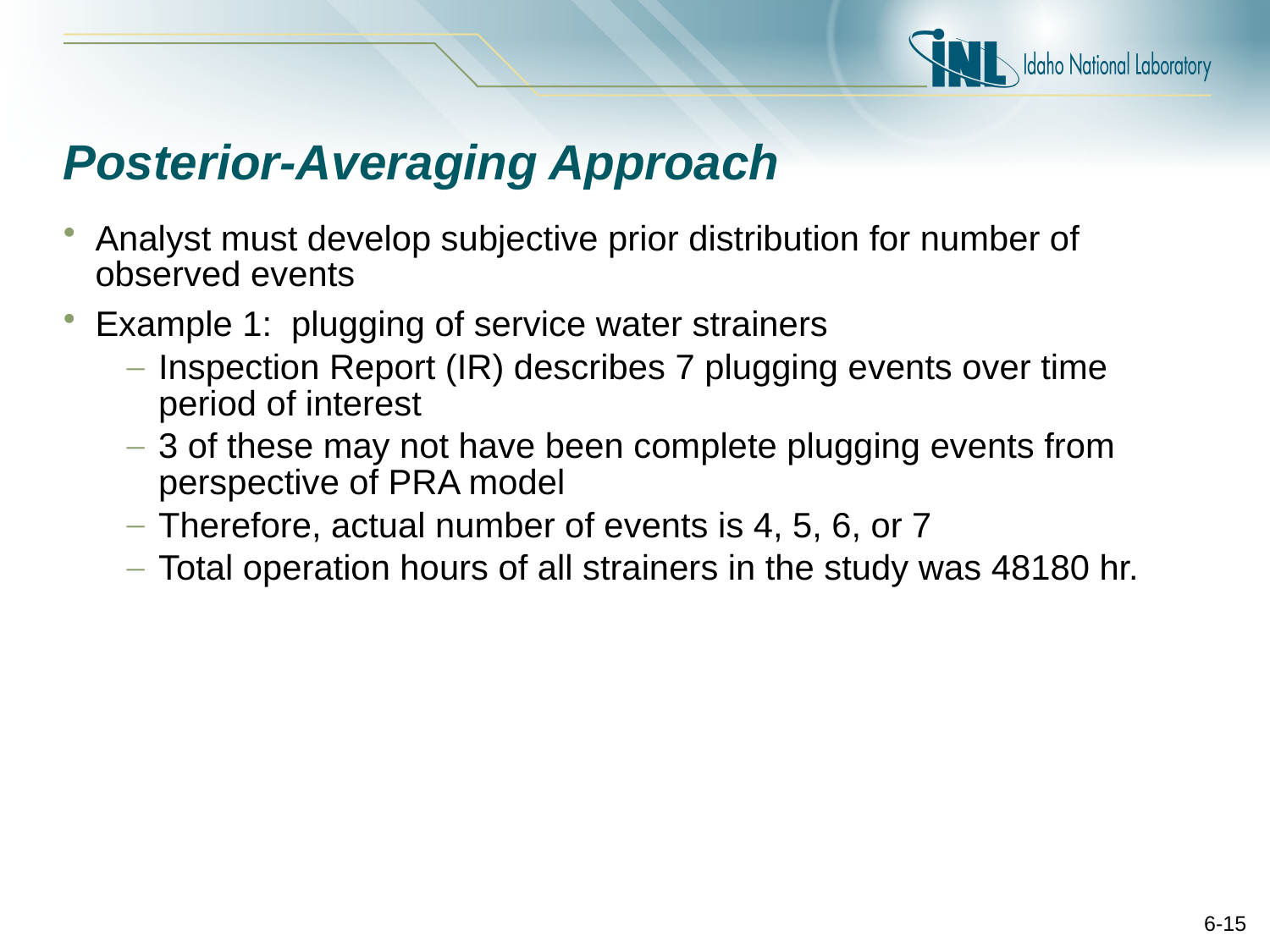

# Posterior-Averaging Approach
Analyst must develop subjective prior distribution for number of observed events
Example 1:  plugging of service water strainers
Inspection Report (IR) describes 7 plugging events over time period of interest
3 of these may not have been complete plugging events from perspective of PRA model
Therefore, actual number of events is 4, 5, 6, or 7
Total operation hours of all strainers in the study was 48180 hr.
6-15